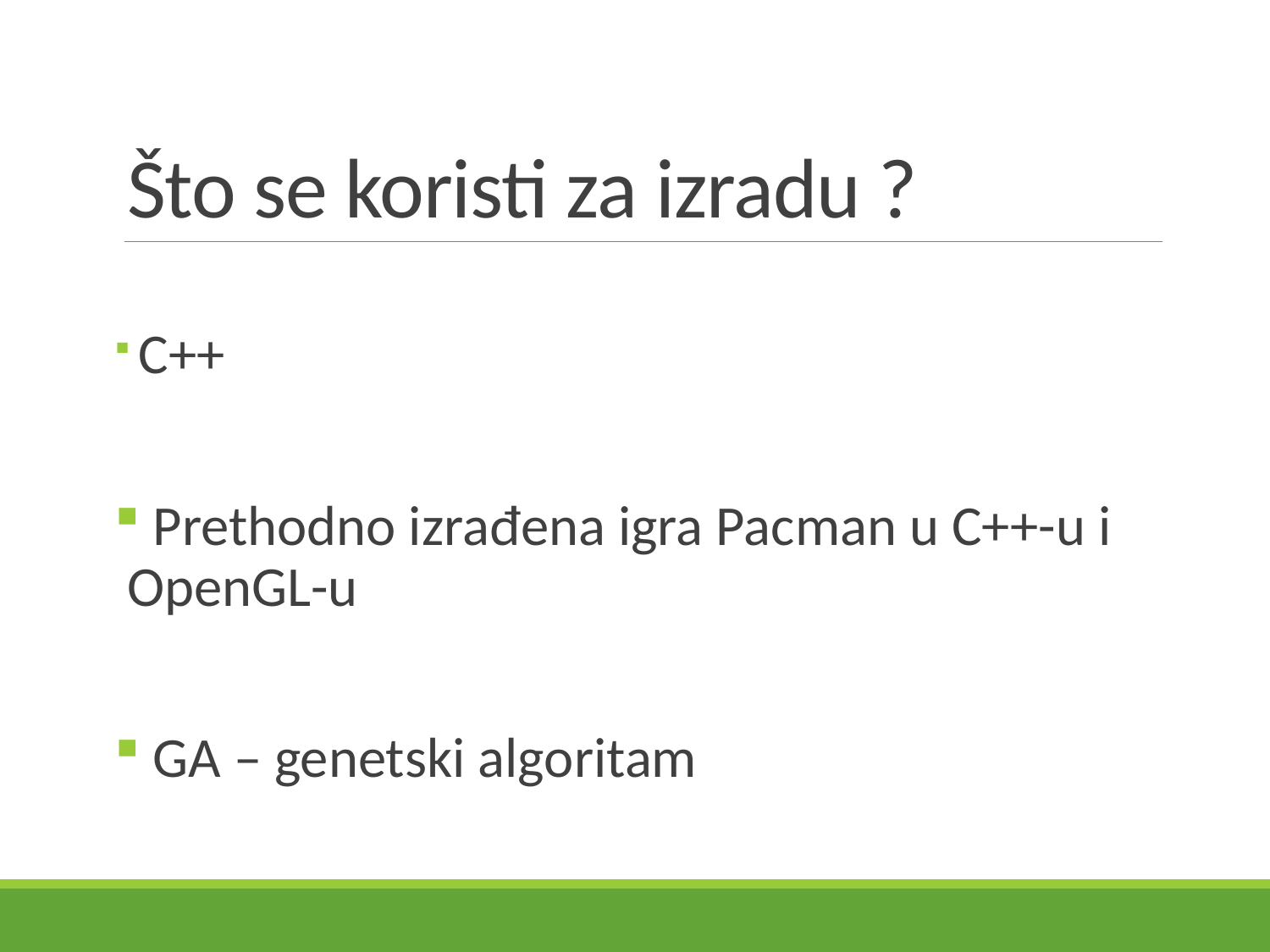

# Što se koristi za izradu ?

 C++

 Prethodno izrađena igra Pacman u C++-u i OpenGL-u

 GA – genetski algoritam